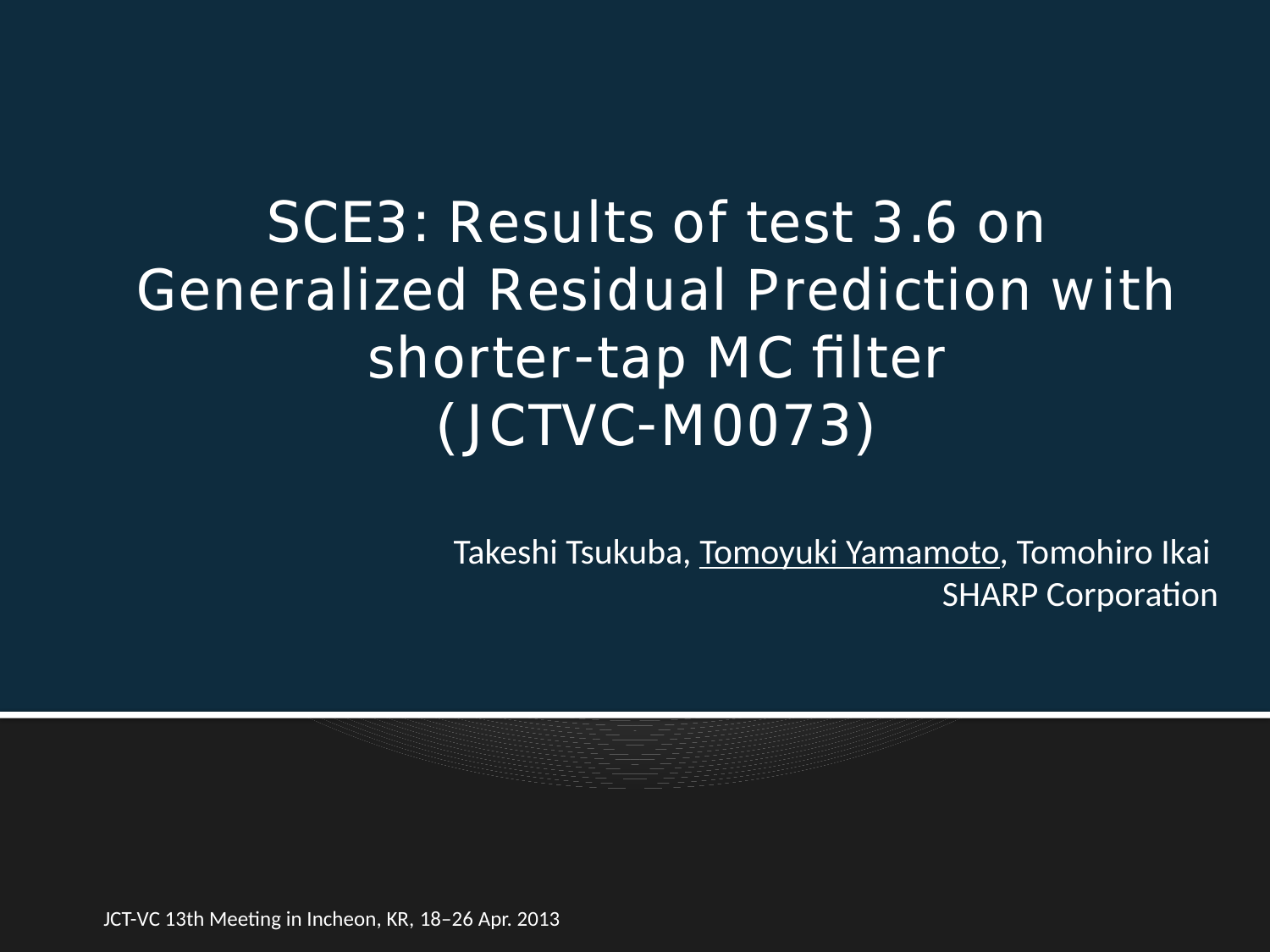

# SCE3: Results of test 3.6 on Generalized Residual Prediction with shorter-tap MC filter (JCTVC-M0073)

Takeshi Tsukuba, Tomoyuki Yamamoto, Tomohiro Ikai
SHARP Corporation

JCT-VC 13th Meeting in Incheon, KR, 18–26 Apr. 2013